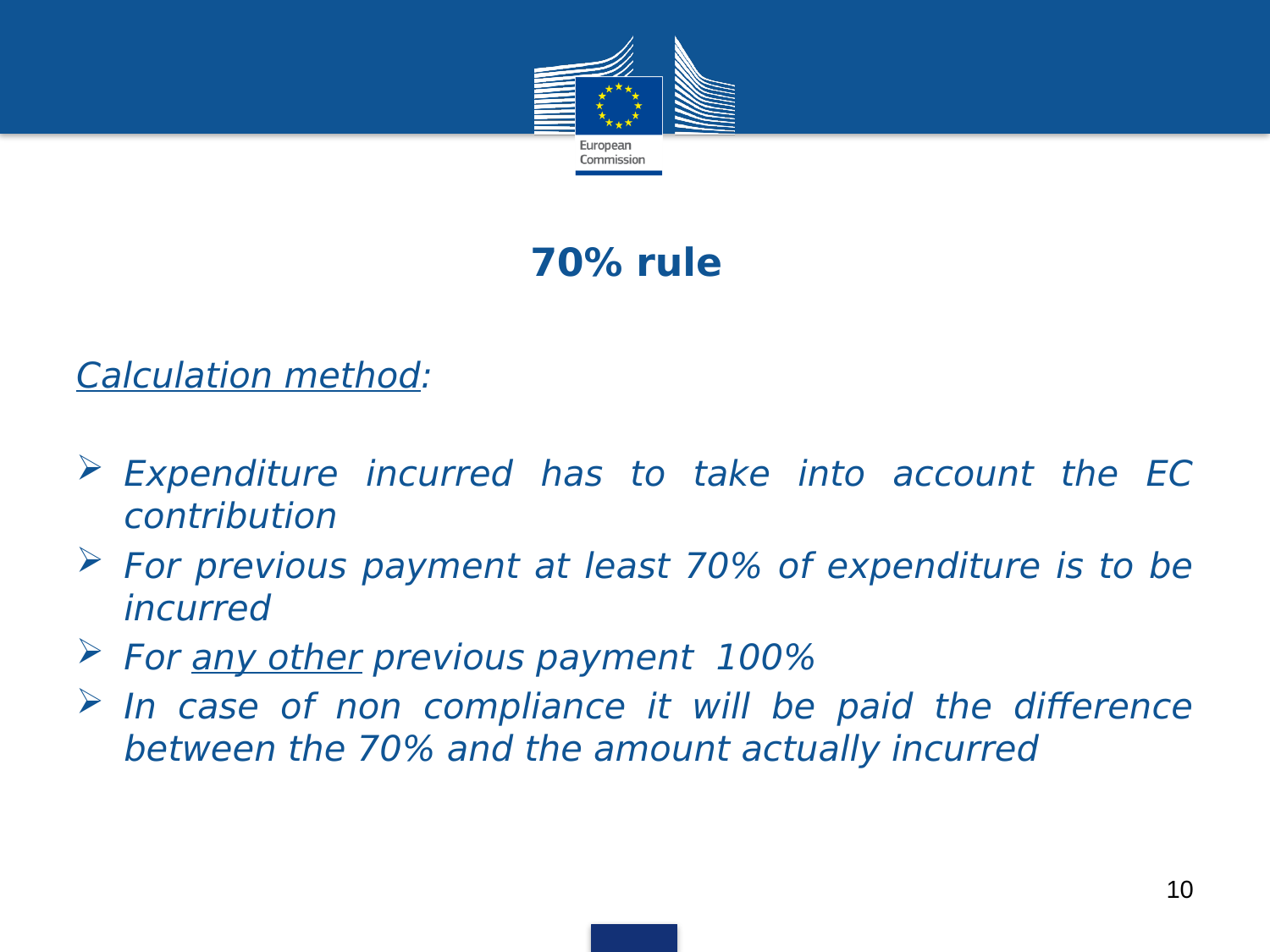

# 70% rule
Calculation method:

Expenditure incurred has to take into account the EC contribution
For previous payment at least 70% of expenditure is to be incurred
For any other previous payment  100%
In case of non compliance it will be paid the difference between the 70% and the amount actually incurred

10